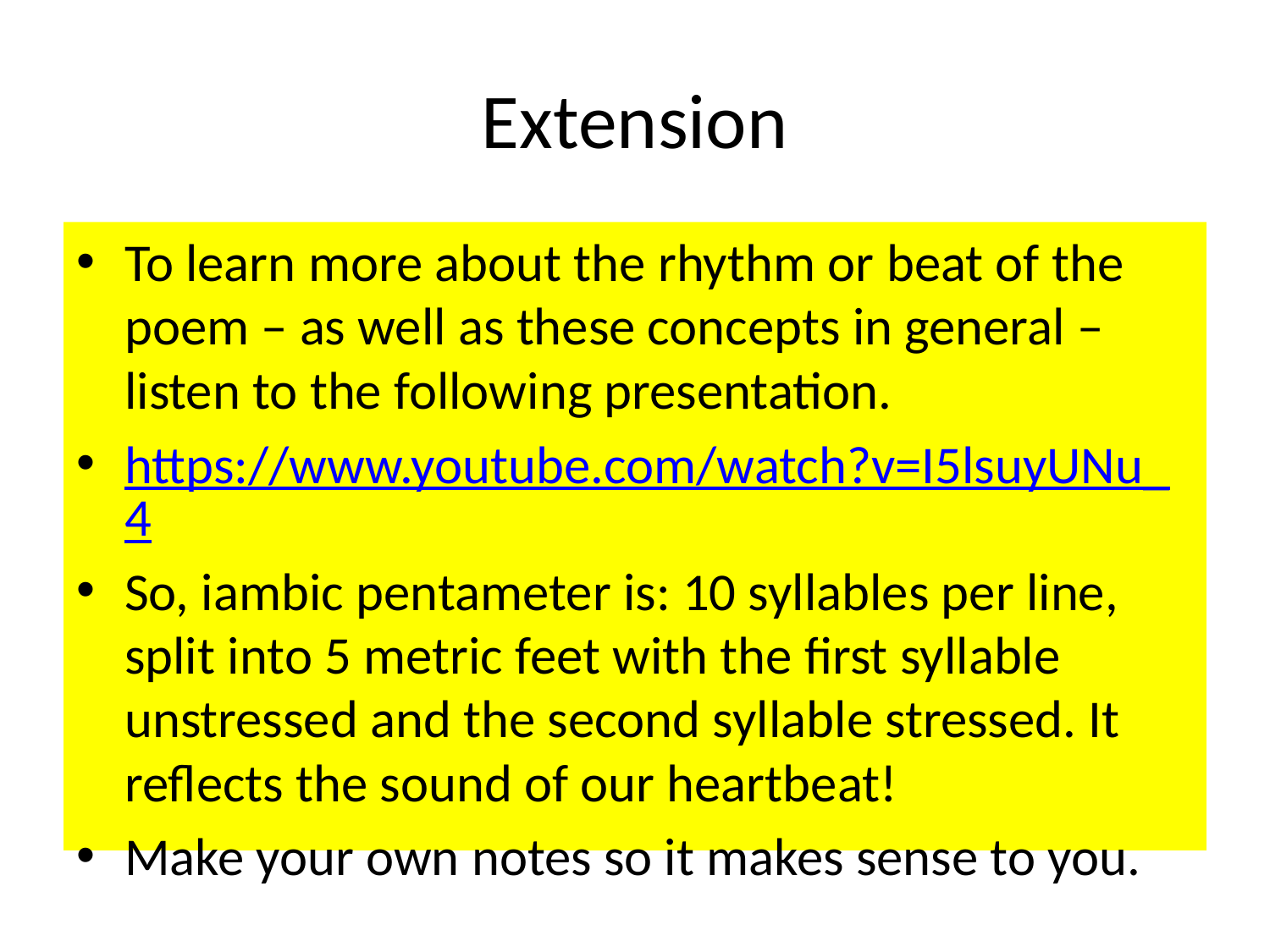

# Extension
To learn more about the rhythm or beat of the poem – as well as these concepts in general – listen to the following presentation.
https://www.youtube.com/watch?v=I5lsuyUNu_4
So, iambic pentameter is: 10 syllables per line, split into 5 metric feet with the first syllable unstressed and the second syllable stressed. It reflects the sound of our heartbeat!
Make your own notes so it makes sense to you.